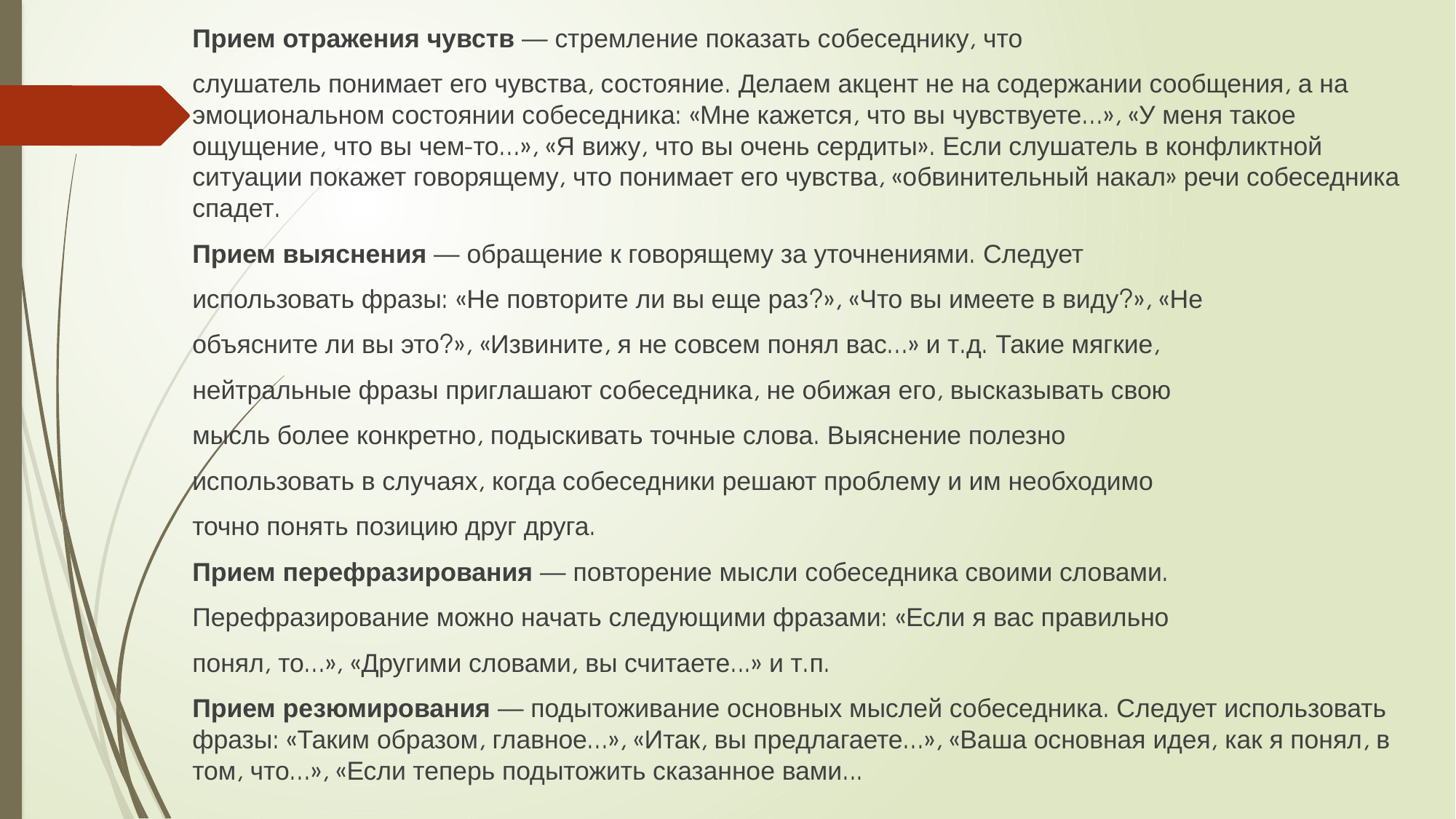

Прием отражения чувств — стремление показать собеседнику, что
слушатель понимает его чувства, состояние. Делаем акцент не на содержании сообщения, а на эмоциональном состоянии собеседника: «Мне кажется, что вы чувствуете...», «У меня такое ощущение, что вы чем-то...», «Я вижу, что вы очень сердиты». Если слушатель в конфликтной ситуации покажет говорящему, что понимает его чувства, «обвинительный накал» речи собеседника спадет.
Прием выяснения — обращение к говорящему за уточнениями. Следует
использовать фразы: «Не повторите ли вы еще раз?», «Что вы имеете в виду?», «Не
объясните ли вы это?», «Извините, я не совсем понял вас...» и т.д. Такие мягкие,
нейтральные фразы приглашают собеседника, не обижая его, высказывать свою
мысль более конкретно, подыскивать точные слова. Выяснение полезно
использовать в случаях, когда собеседники решают проблему и им необходимо
точно понять позицию друг друга.
Прием перефразирования — повторение мысли собеседника своими словами.
Перефразирование можно начать следующими фразами: «Если я вас правильно
понял, то...», «Другими словами, вы считаете...» и т.п.
Прием резюмирования — подытоживание основных мыслей собеседника. Следует использовать фразы: «Таким образом, главное...», «Итак, вы предлагаете...», «Ваша основная идея, как я понял, в том, что...», «Если теперь подытожить сказанное вами...